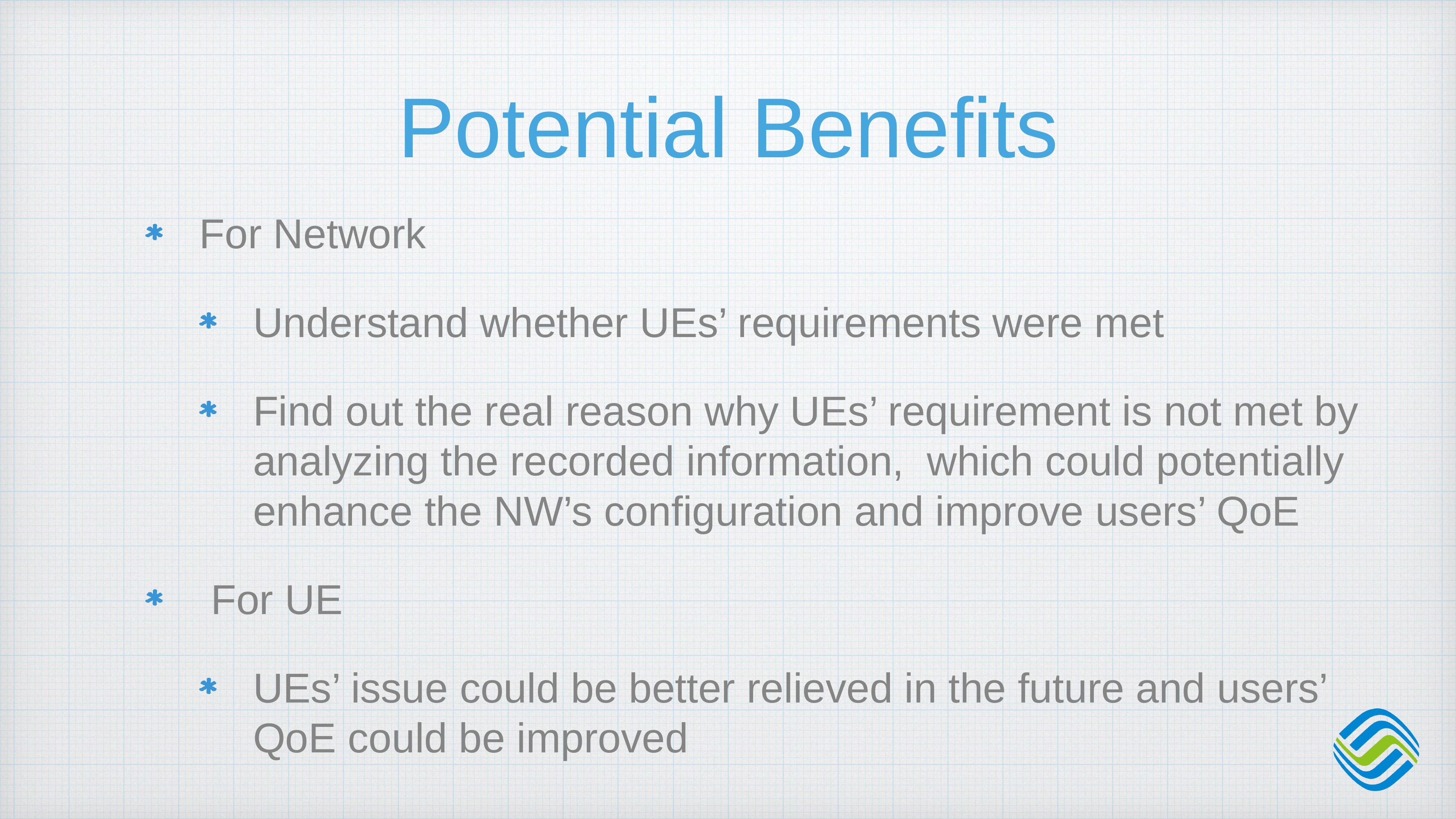

# Potential Benefits
For Network
Understand whether UEs’ requirements were met
Find out the real reason why UEs’ requirement is not met by analyzing the recorded information,  which could potentially enhance the NW’s configuration and improve users’ QoE
 For UE
UEs’ issue could be better relieved in the future and users’ QoE could be improved